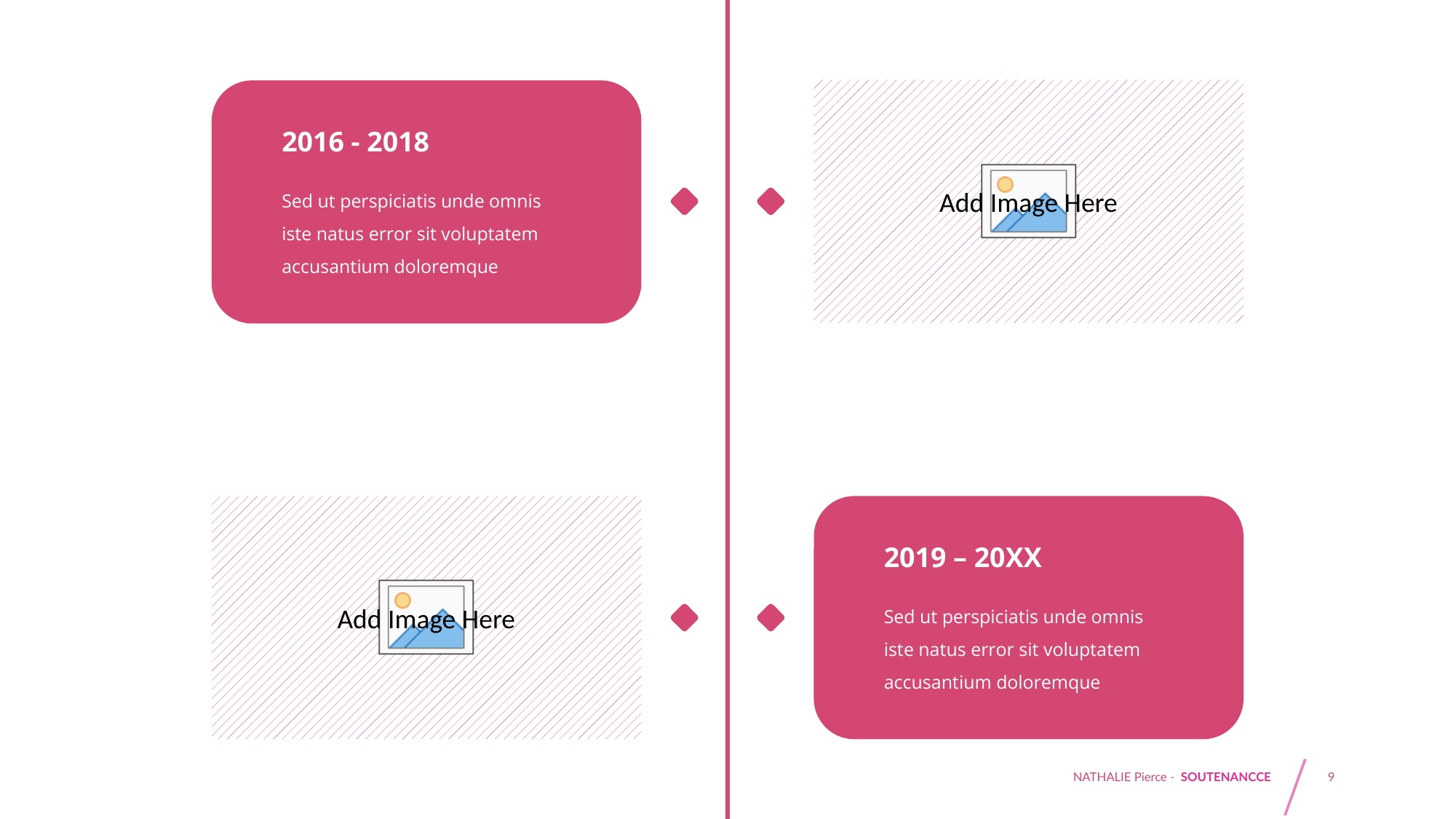

2016 - 2018
Sed ut perspiciatis unde omnis iste natus error sit voluptatem accusantium doloremque

2019 – 20XX
Sed ut perspiciatis unde omnis iste natus error sit voluptatem accusantium doloremque